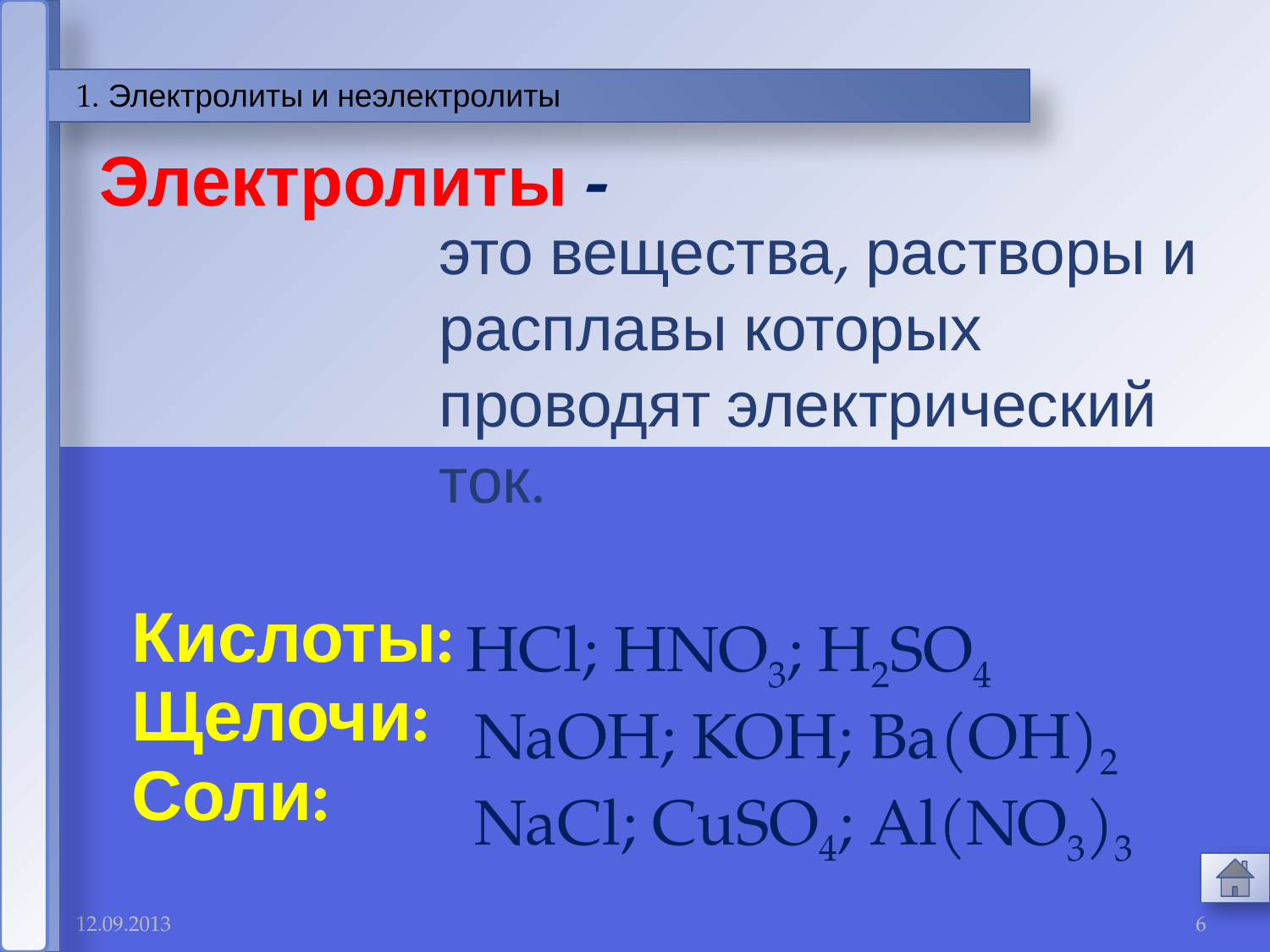

1. Электролиты и неэлектролиты
Электролиты -

это вещества, растворы и расплавы которых
проводят электрический ток.

Кислоты:
                       HCl; HNO3; H2SO4
                          NaOH; KOH; Ba(OH)2
                          NaCl; CuSO4; Al(NO3)3
Щелочи:
Соли:

12.09.2013
6